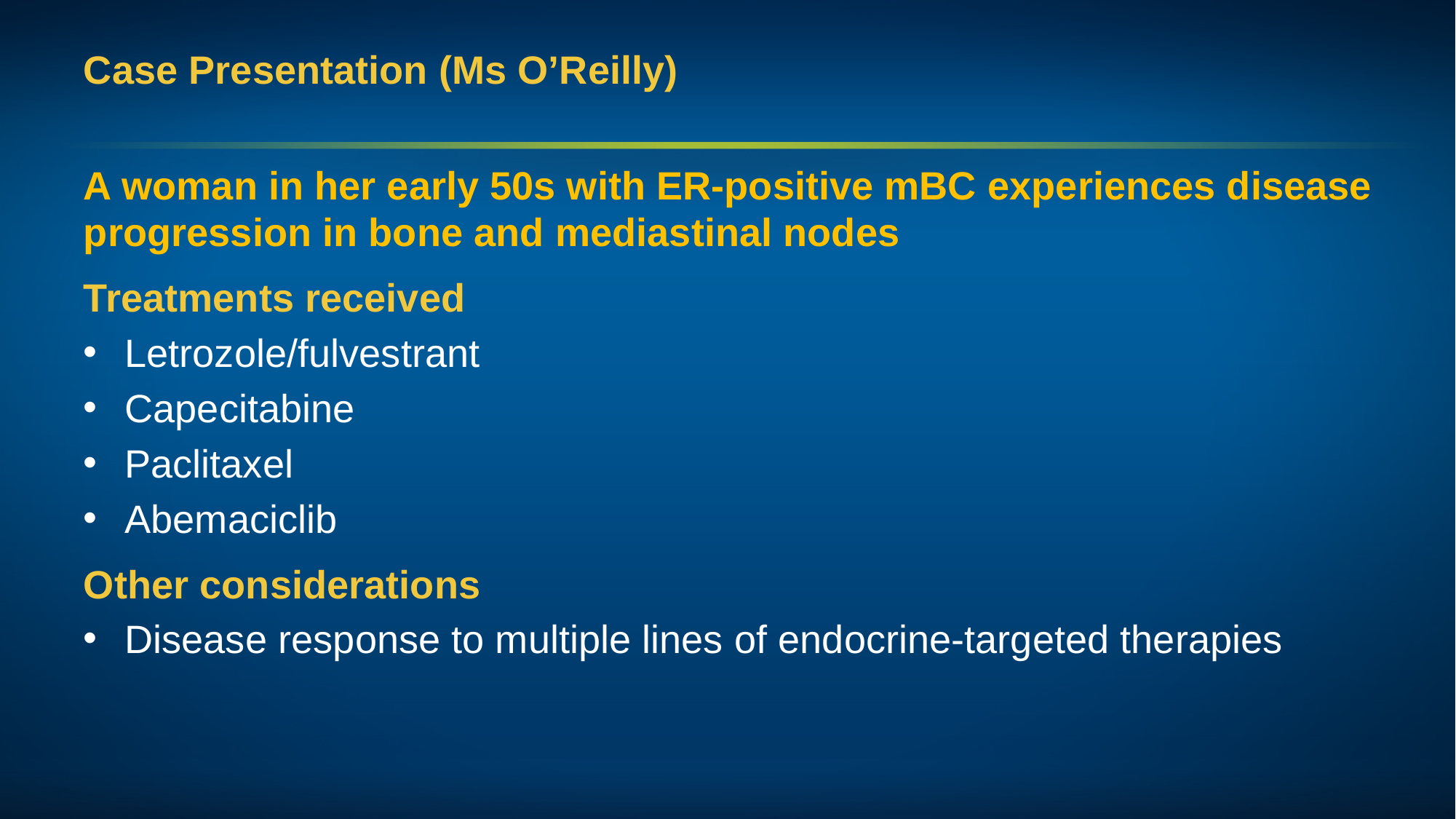

# Case Presentation (Ms O’Reilly)
A woman in her early 50s with ER-positive mBC experiences disease progression in bone and mediastinal nodes
Treatments received
Letrozole/fulvestrant
Capecitabine
Paclitaxel
Abemaciclib
Other considerations
Disease response to multiple lines of endocrine-targeted therapies